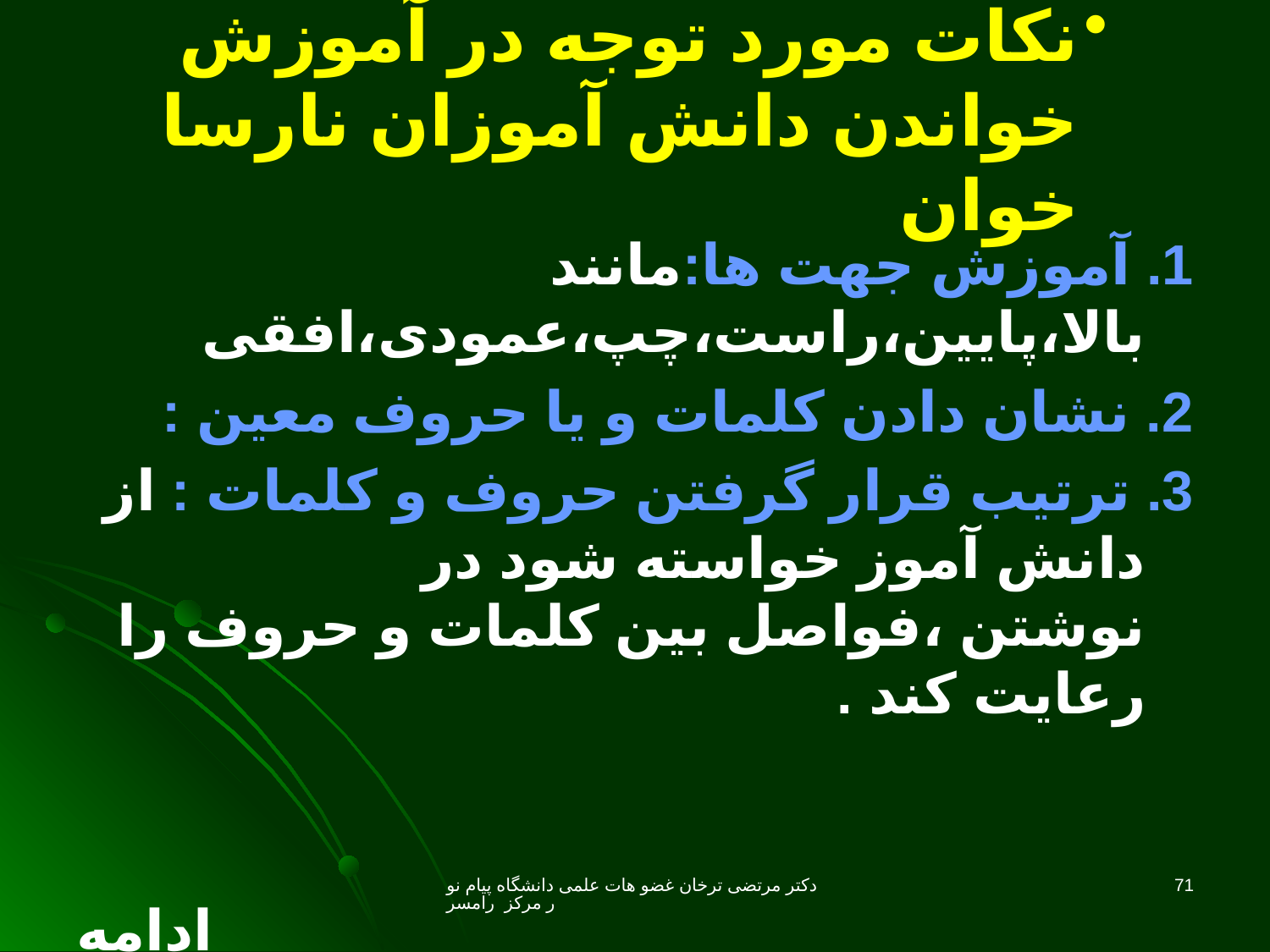

# نکات مورد توجه در آموزش خواندن دانش آموزان نارسا خوان
1. آموزش جهت ها:مانند بالا،پایین،راست،چپ،عمودی،افقی
2. نشان دادن کلمات و یا حروف معین :
3. ترتیب قرار گرفتن حروف و کلمات : از دانش آموز خواسته شود در نوشتن ،فواصل بین کلمات و حروف را رعایت کند .

ادامه

دکتر مرتضی ترخان غضو هات علمی دانشگاه پیام نور مرکز رامسر
71